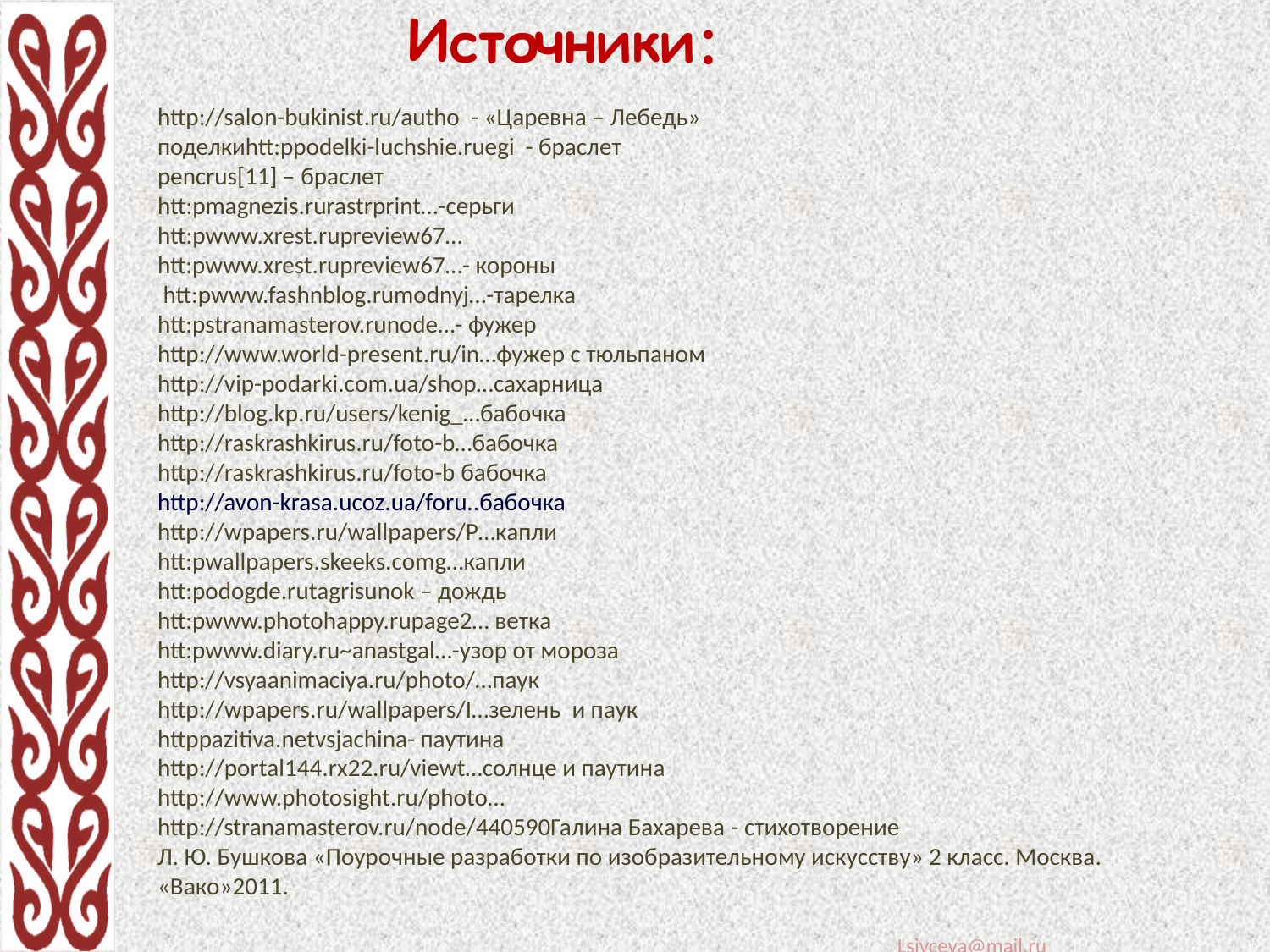

Источники:
http://salon-bukinist.ru/autho  - «Царевна – Лебедь»
поделкиhtt:ppodelki-luchshie.ruegi  - браслет
pencrus[11] – браслет
htt:pmagnezis.rurastrprint…-серьги
htt:pwww.xrest.rupreview67…
htt:pwww.xrest.rupreview67…- короны
 htt:pwww.fashnblog.rumodnyj…-тарелка
htt:pstranamasterov.runode…- фужер
http://www.world-present.ru/in…фужер с тюльпаном
http://vip-podarki.com.ua/shop…сахарница
http://blog.kp.ru/users/kenig_…бабочка
http://raskrashkirus.ru/foto-b…бабочка
http://raskrashkirus.ru/foto-b бабочка
http://avon-krasa.ucoz.ua/foru..бабочка
http://wpapers.ru/wallpapers/P…капли
htt:pwallpapers.skeeks.comg…капли
htt:podogde.rutagrisunok – дождь
htt:pwww.photohappy.rupage2… ветка
htt:pwww.diary.ru~anastgal…-узор от мороза
http://vsyaanimaciya.ru/photo/…паук
http://wpapers.ru/wallpapers/I…зелень  и паук
httppazitiva.netvsjachina- паутина
http://portal144.rx22.ru/viewt…солнце и паутина
http://www.photosight.ru/photo…
http://stranamasterov.ru/node/440590Галина Бахарева﻿ - стихотворение
Л. Ю. Бушкова «Поурочные разработки по изобразительному искусству» 2 класс. Москва. «Вако»2011.